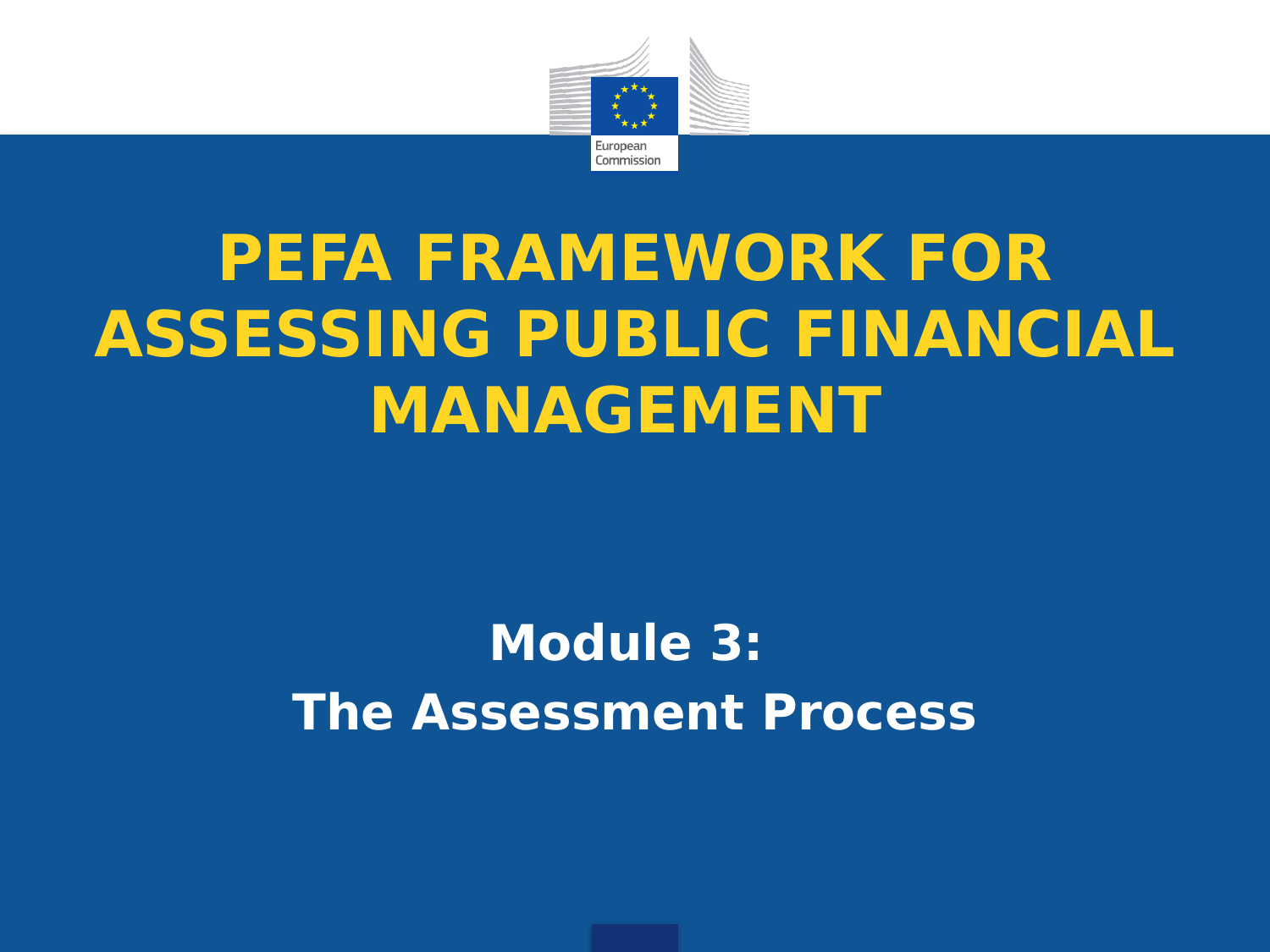

# PEFA FRAMEWORK FOR ASSESSING PUBLIC FINANCIAL MANAGEMENT

Module 3:
The Assessment Process